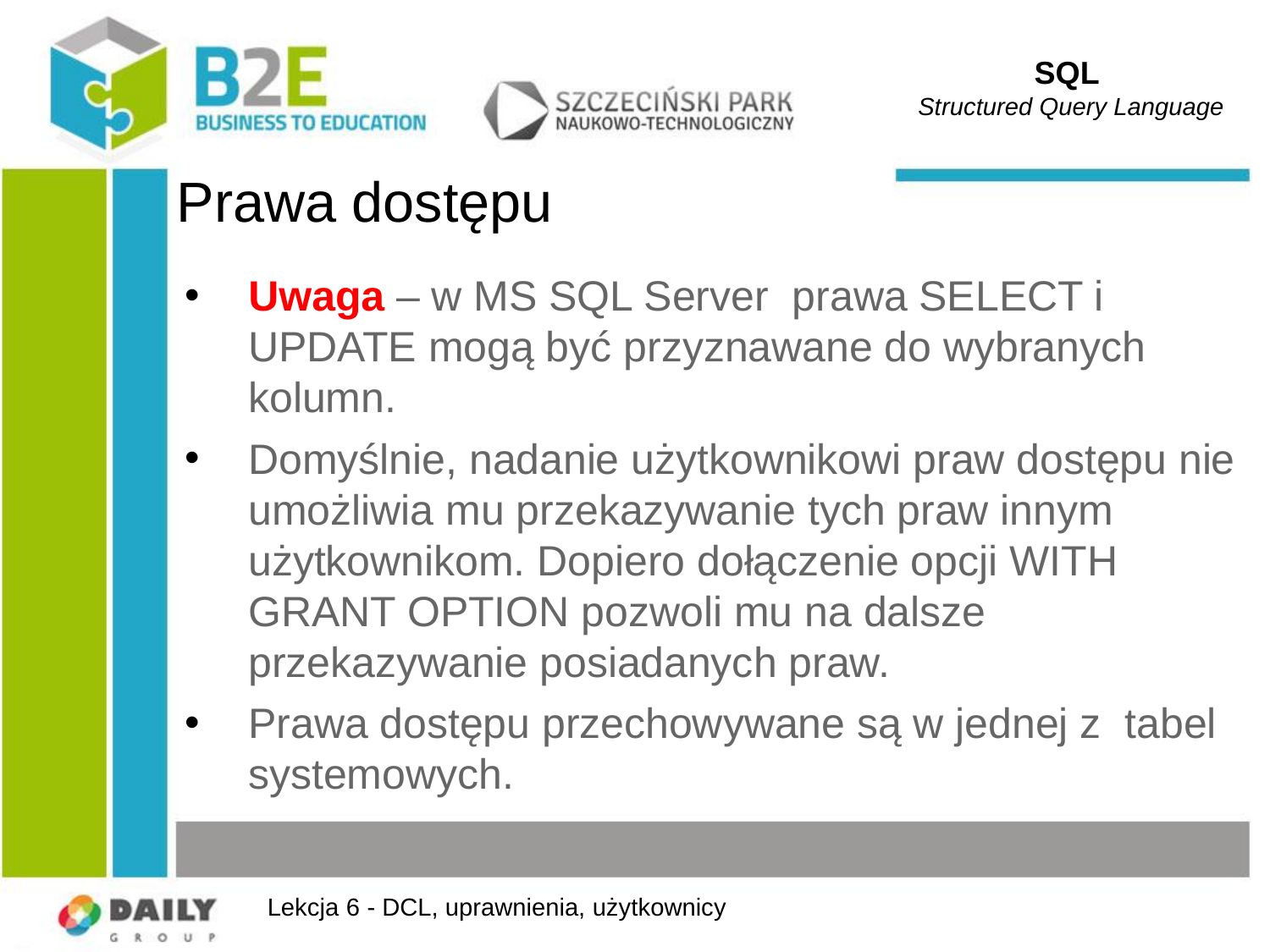

SQL
Structured Query Language
# Prawa dostępu
Uwaga – w MS SQL Server  prawa SELECT i UPDATE mogą być przyznawane do wybranych kolumn.
Domyślnie, nadanie użytkownikowi praw dostępu nie umożliwia mu przekazywanie tych praw innym użytkownikom. Dopiero dołączenie opcji WITH GRANT OPTION pozwoli mu na dalsze przekazywanie posiadanych praw.
Prawa dostępu przechowywane są w jednej z  tabel systemowych.
Lekcja 6 - DCL, uprawnienia, użytkownicy